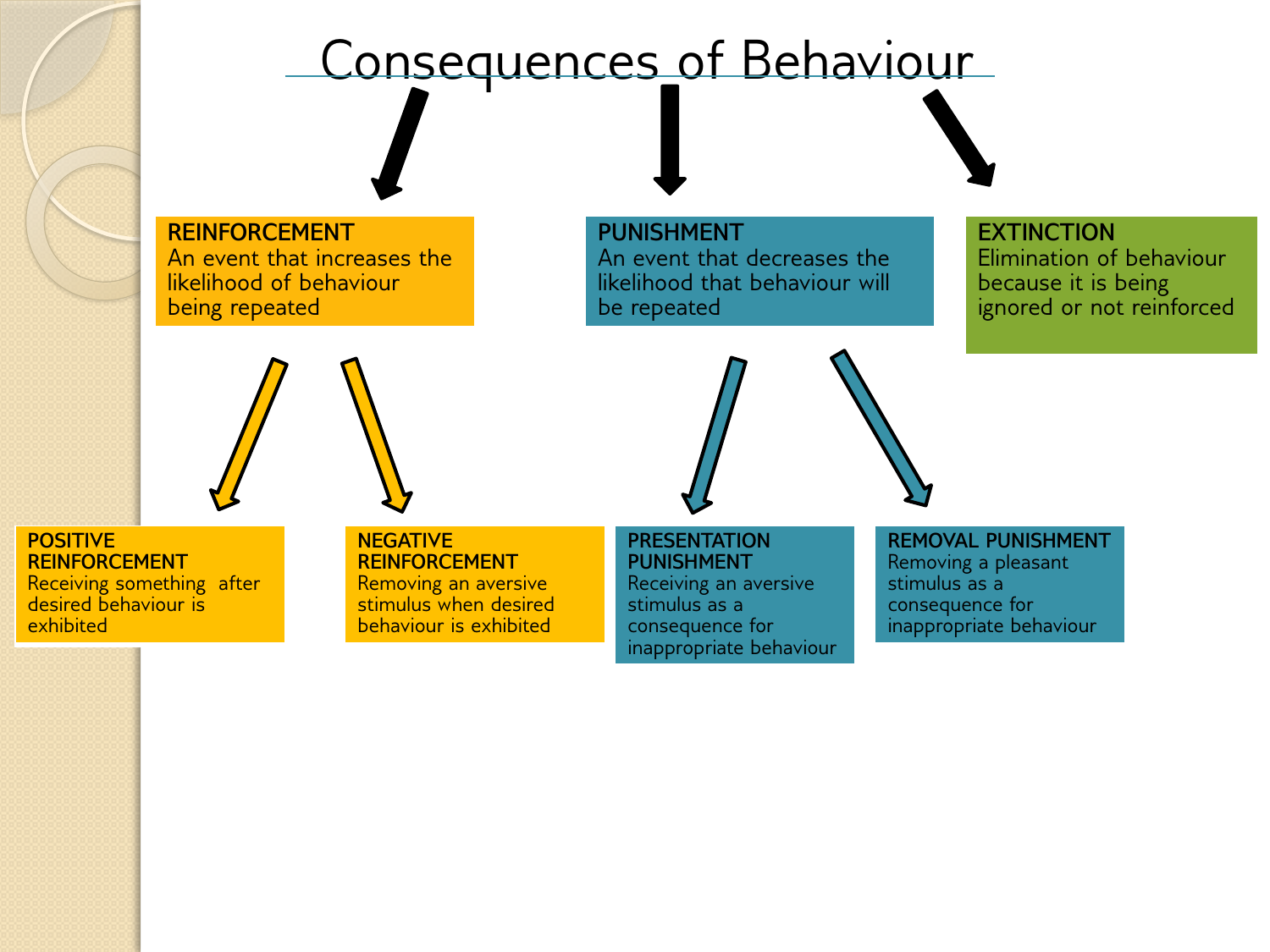

Consequences of Behaviour

| REINFORCEMENT An event that increases the likelihood of behaviour being repeated |
| --- |
| PUNISHMENT An event that decreases the likelihood that behaviour will be repeated |
| --- |
| EXTINCTION Elimination of behaviour because it is being ignored or not reinforced |
| --- |

| POSITIVE REINFORCEMENT Receiving something after desired behaviour is exhibited |
| --- |
| NEGATIVE REINFORCEMENT Removing an aversive stimulus when desired behaviour is exhibited |
| --- |
| PRESENTATION PUNISHMENT Receiving an aversive stimulus as a consequence for inappropriate behaviour |
| --- |
| REMOVAL PUNISHMENT Removing a pleasant stimulus as a consequence for inappropriate behaviour |
| --- |